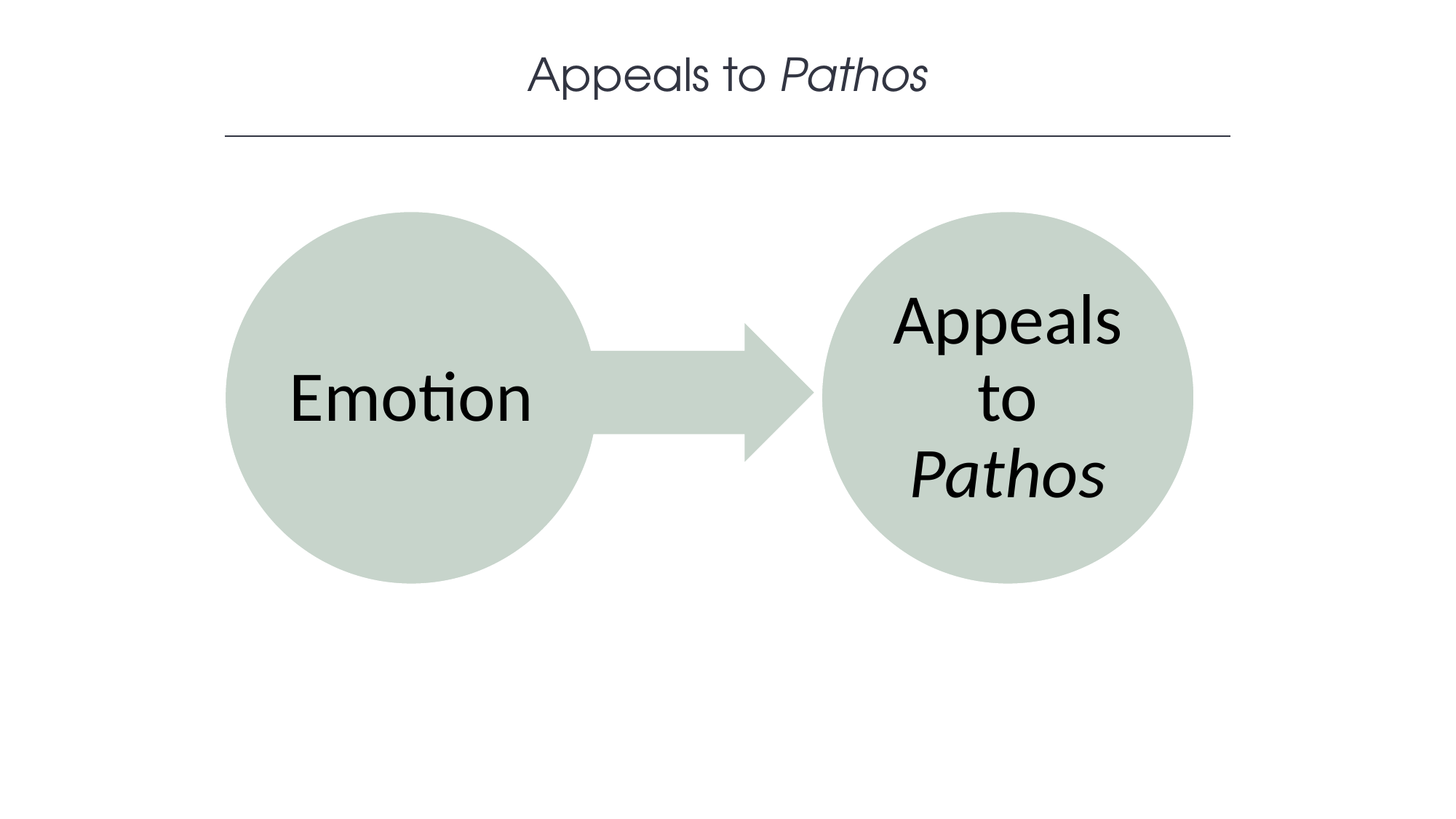

Appeals to Pathos
HAWKES LEARNING

Emotion
Appeals to Pathos

HAWKES LEARNING